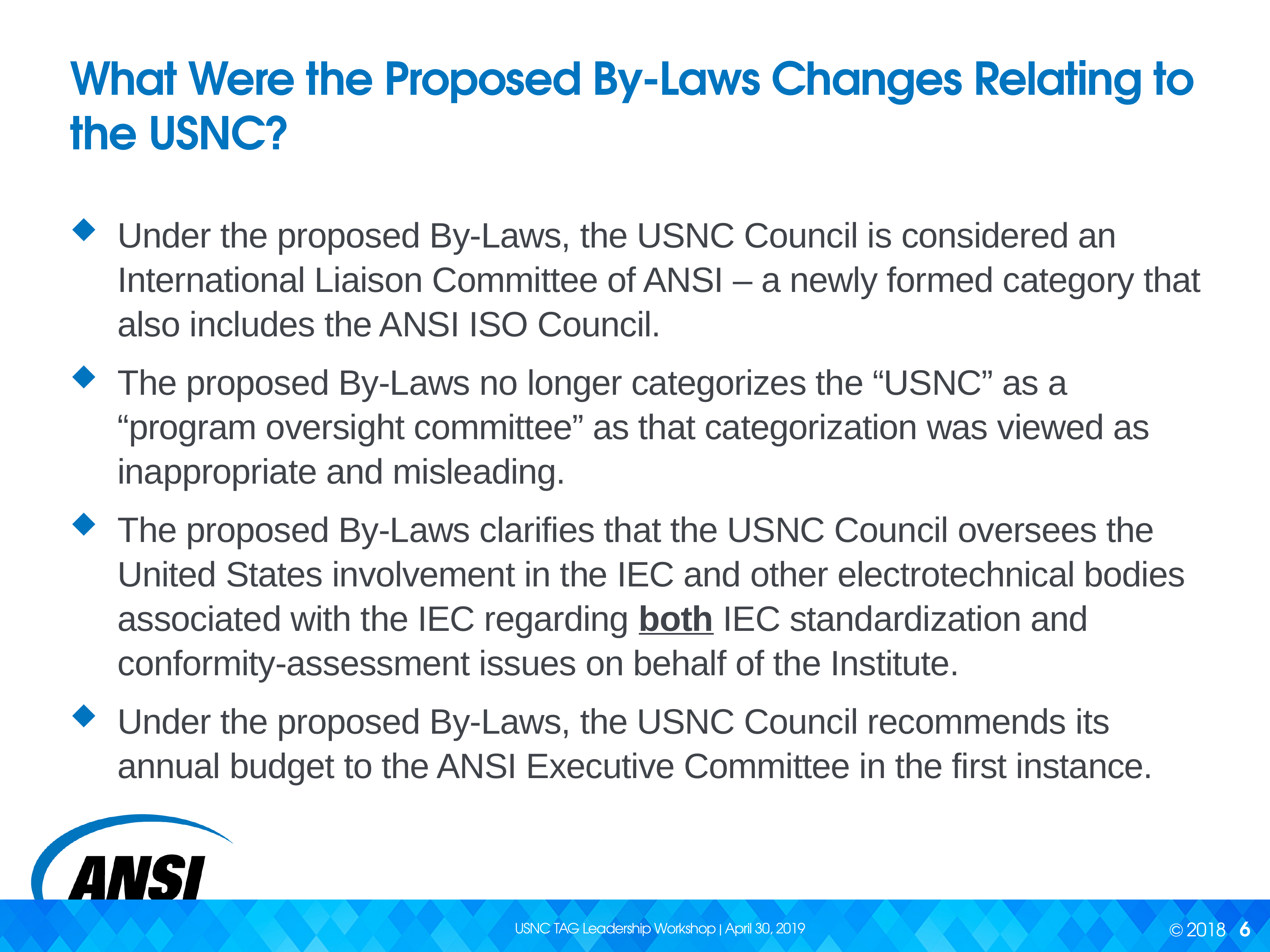

# What Were the Proposed By-Laws Changes Relating to the USNC?
Under the proposed By-Laws, the USNC Council is considered an International Liaison Committee of ANSI – a newly formed category that also includes the ANSI ISO Council.
The proposed By-Laws no longer categorizes the “USNC” as a “program oversight committee” as that categorization was viewed as inappropriate and misleading.
The proposed By-Laws clarifies that the USNC Council oversees the United States involvement in the IEC and other electrotechnical bodies associated with the IEC regarding both IEC standardization and conformity-assessment issues on behalf of the Institute.
Under the proposed By-Laws, the USNC Council recommends its annual budget to the ANSI Executive Committee in the first instance.
USNC TAG Leadership Workshop | April 30, 2019
© 2018   6